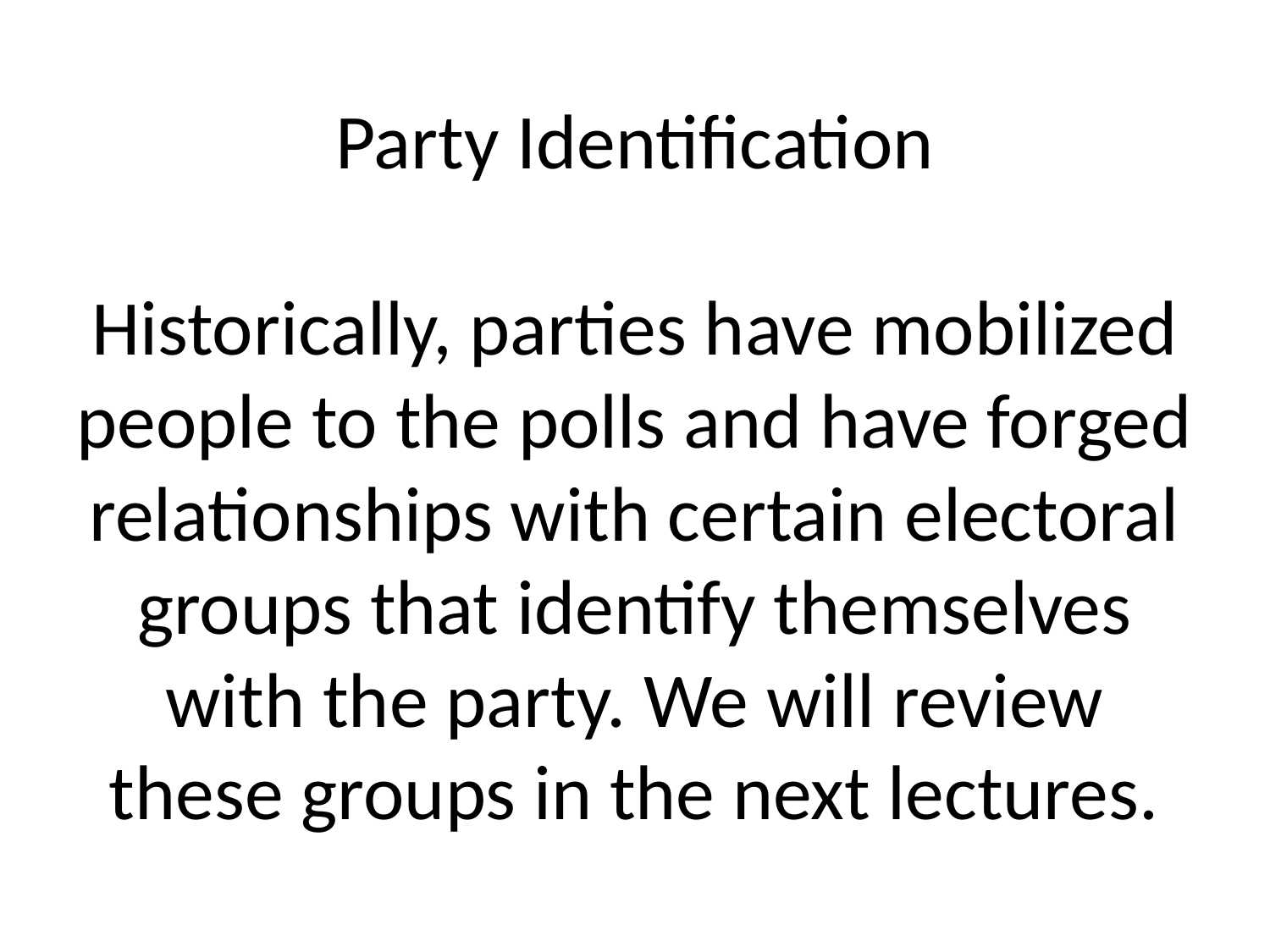

# Party Identification Historically, parties have mobilized people to the polls and have forged relationships with certain electoral groups that identify themselves with the party. We will review these groups in the next lectures.